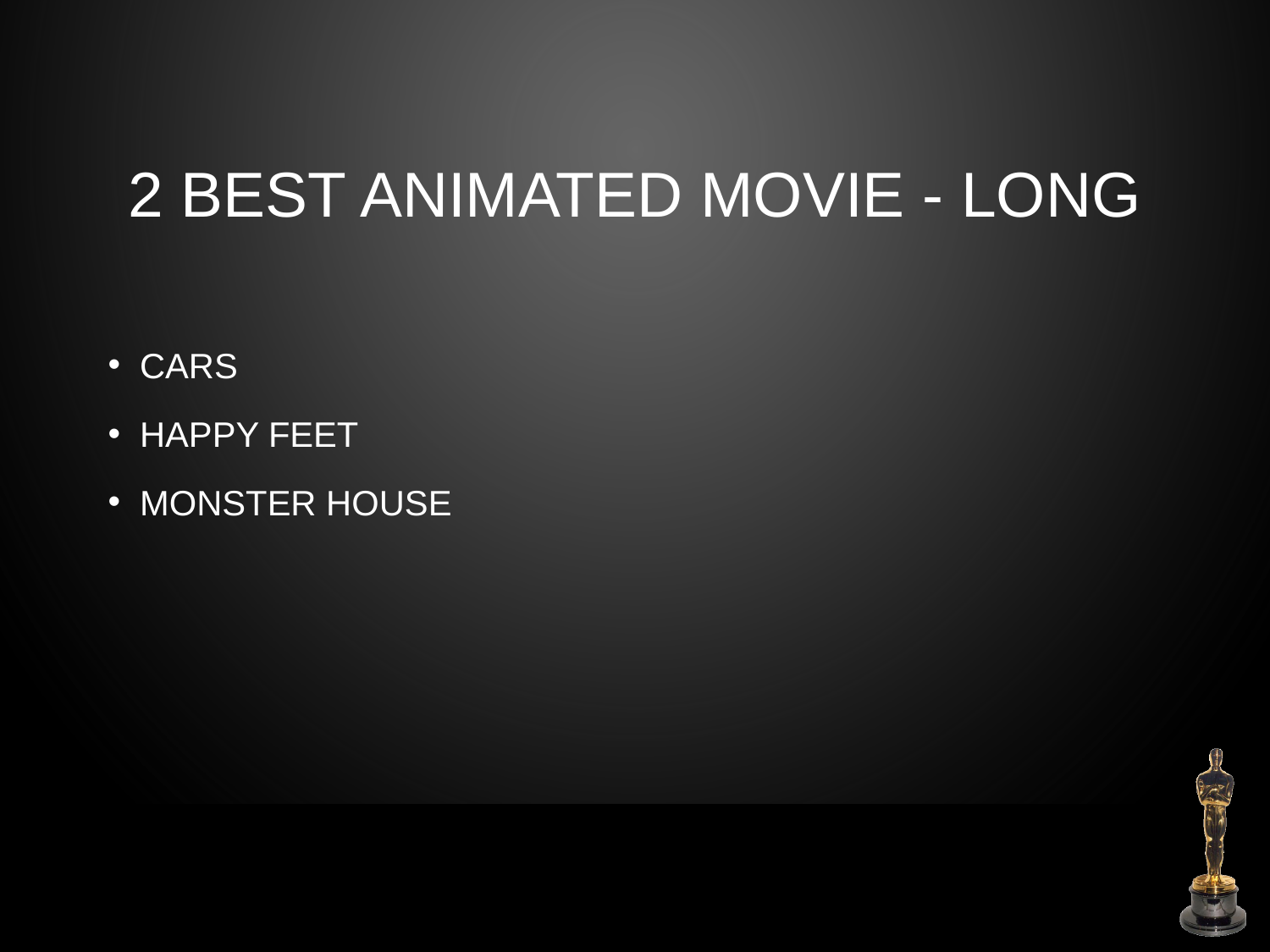

# 2 Best Animated Movie - Long
Cars
Happy Feet
Monster House